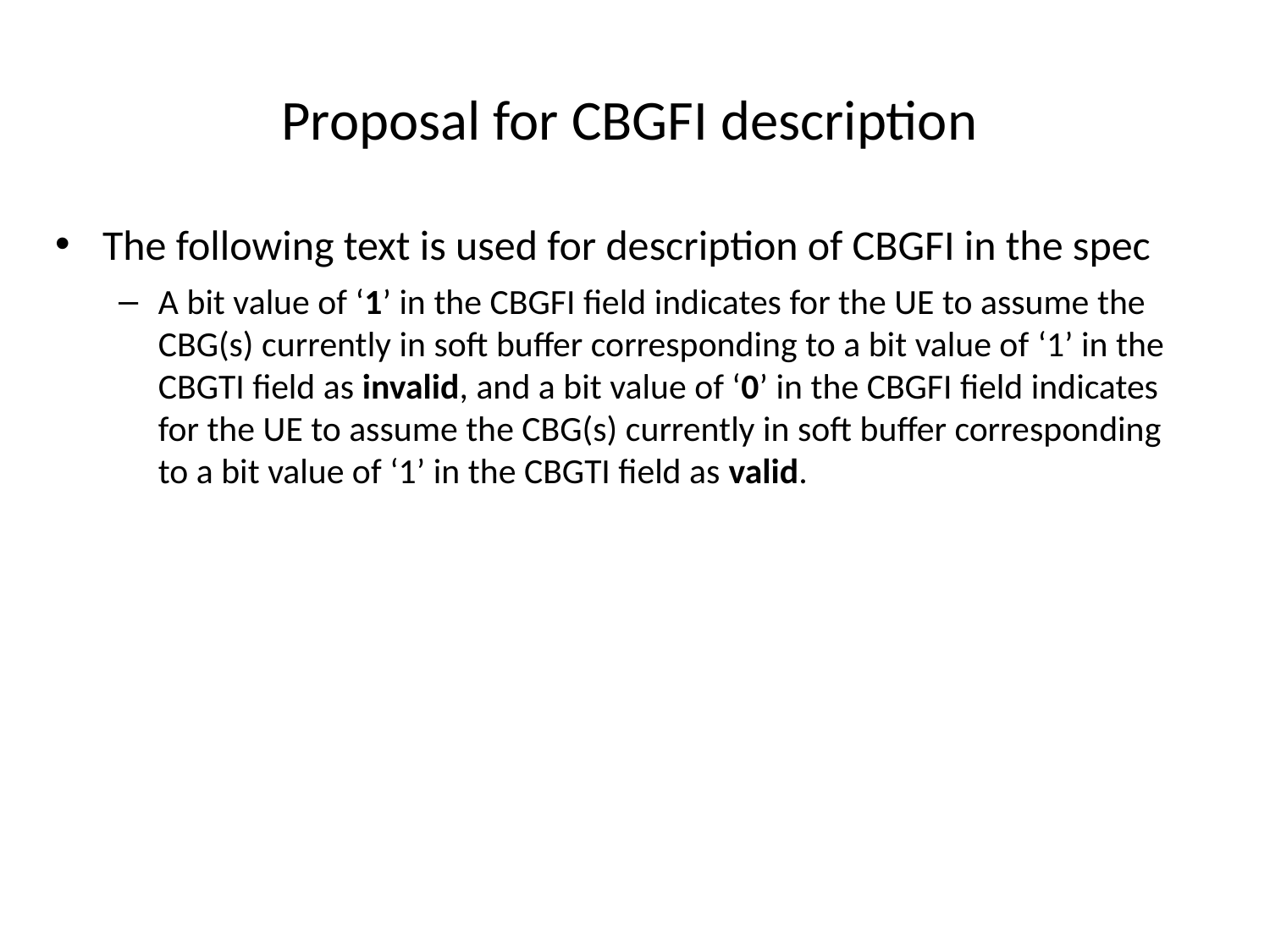

# Proposal for CBGFI description
The following text is used for description of CBGFI in the spec
A bit value of ‘1’ in the CBGFI field indicates for the UE to assume the CBG(s) currently in soft buffer corresponding to a bit value of ‘1’ in the CBGTI field as invalid, and a bit value of ‘0’ in the CBGFI field indicates for the UE to assume the CBG(s) currently in soft buffer corresponding to a bit value of ‘1’ in the CBGTI field as valid.